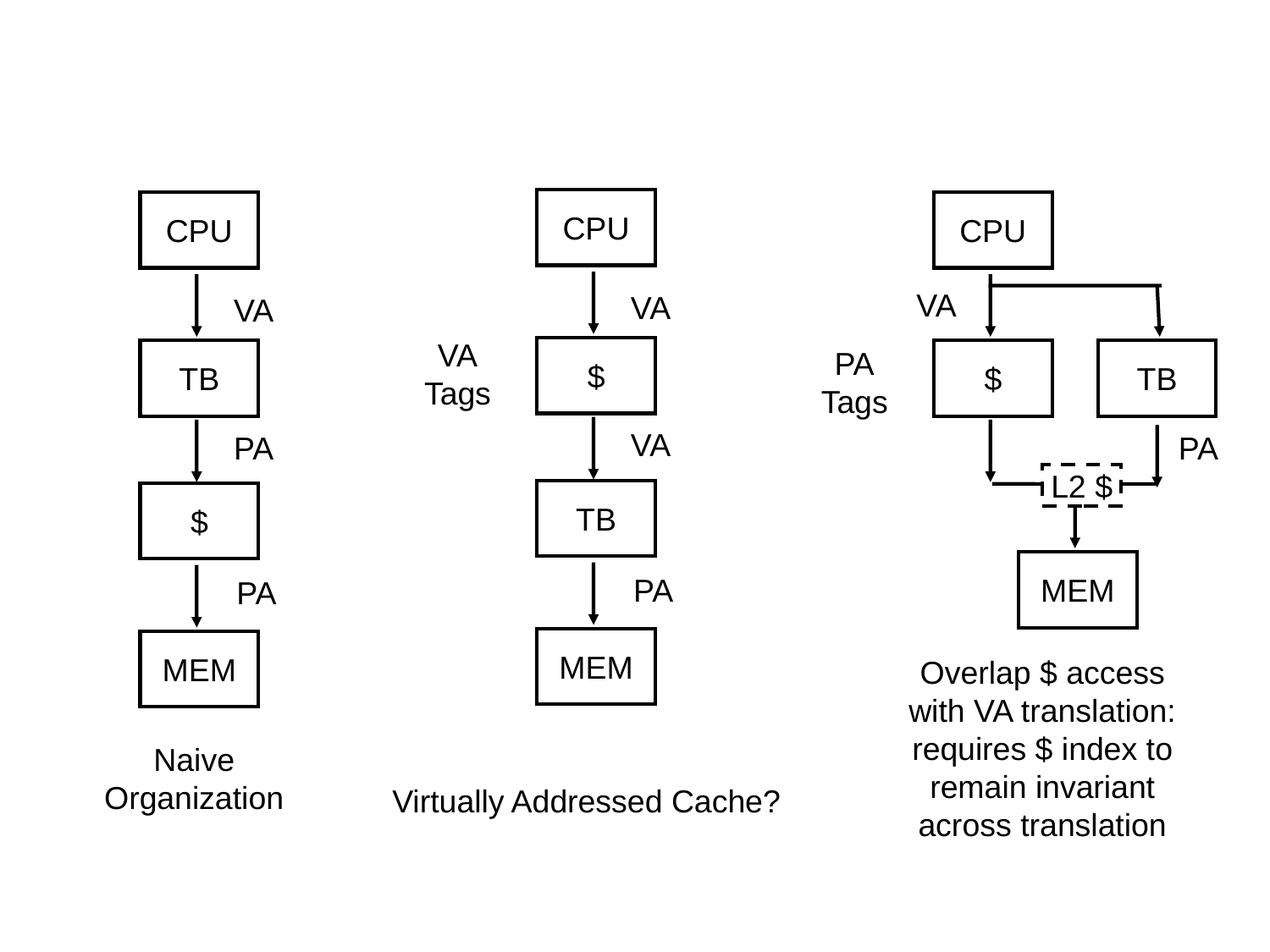

# 6th Cache Optimization: Fast hits by Avoiding Address Translation
CPU

VA
VA
Tags
$

VA
TB

PA
MEM
CPU
CPU

VA
VA

PA
Tags
TB
$
TB

PA
PA

L2 $
$

MEM

PA
MEM
Overlap $ access
with VA translation:
requires $ index to
remain invariant
across translation
Naive
Organization
Virtually Addressed Cache?